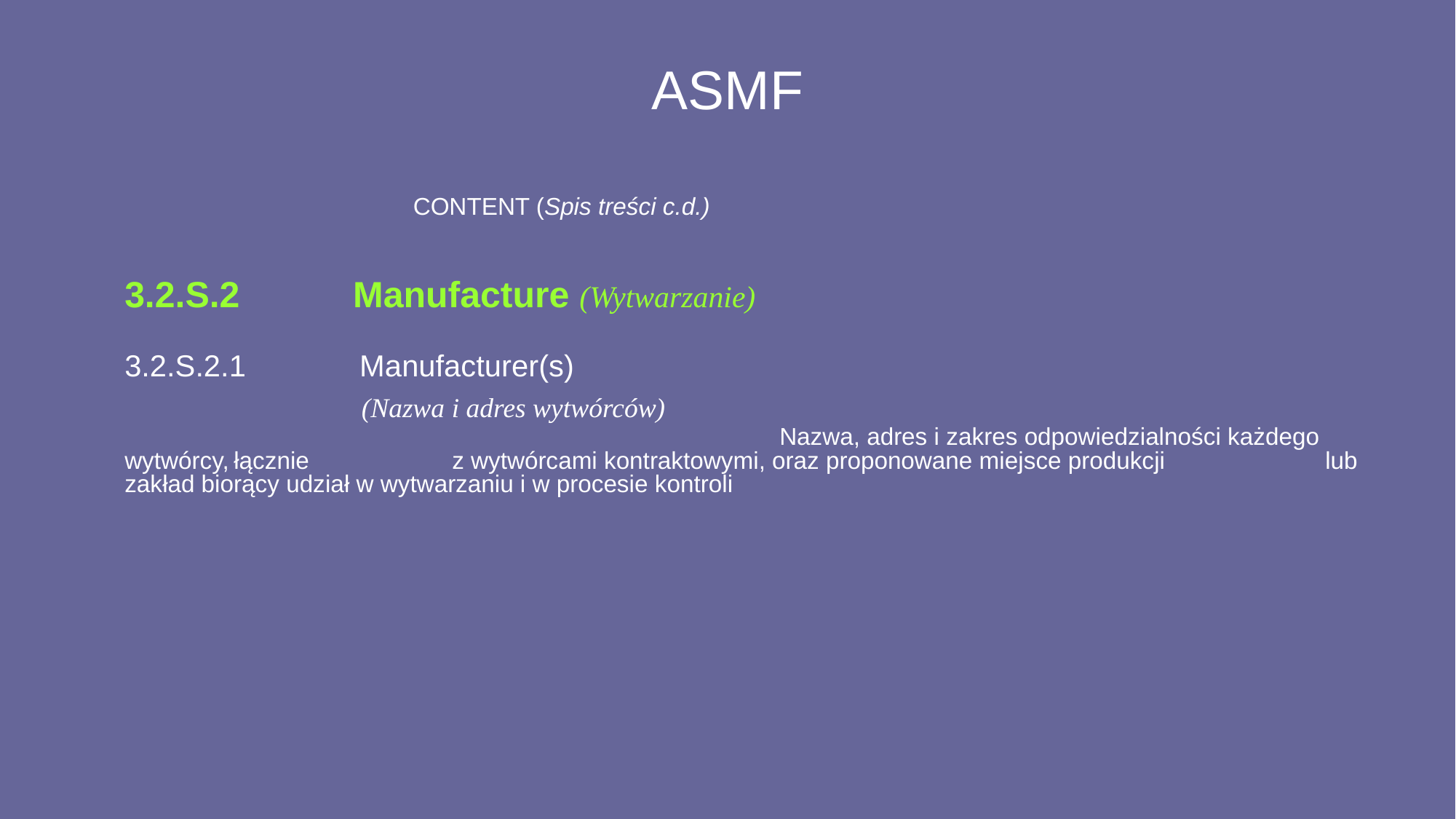

# ASMF
			       CONTENT (Spis treści c.d.)
	3.2.S.2	 Manufacture (Wytwarzanie)

	3.2.S.2.1	  Manufacturer(s)
			  (Nazwa i adres wytwórców)													Nazwa, adres i zakres odpowiedzialności każdego wytwórcy,	łącznie 		z wytwórcami kontraktowymi, oraz proponowane miejsce produkcji 		lub zakład biorący udział w wytwarzaniu i w procesie kontroli